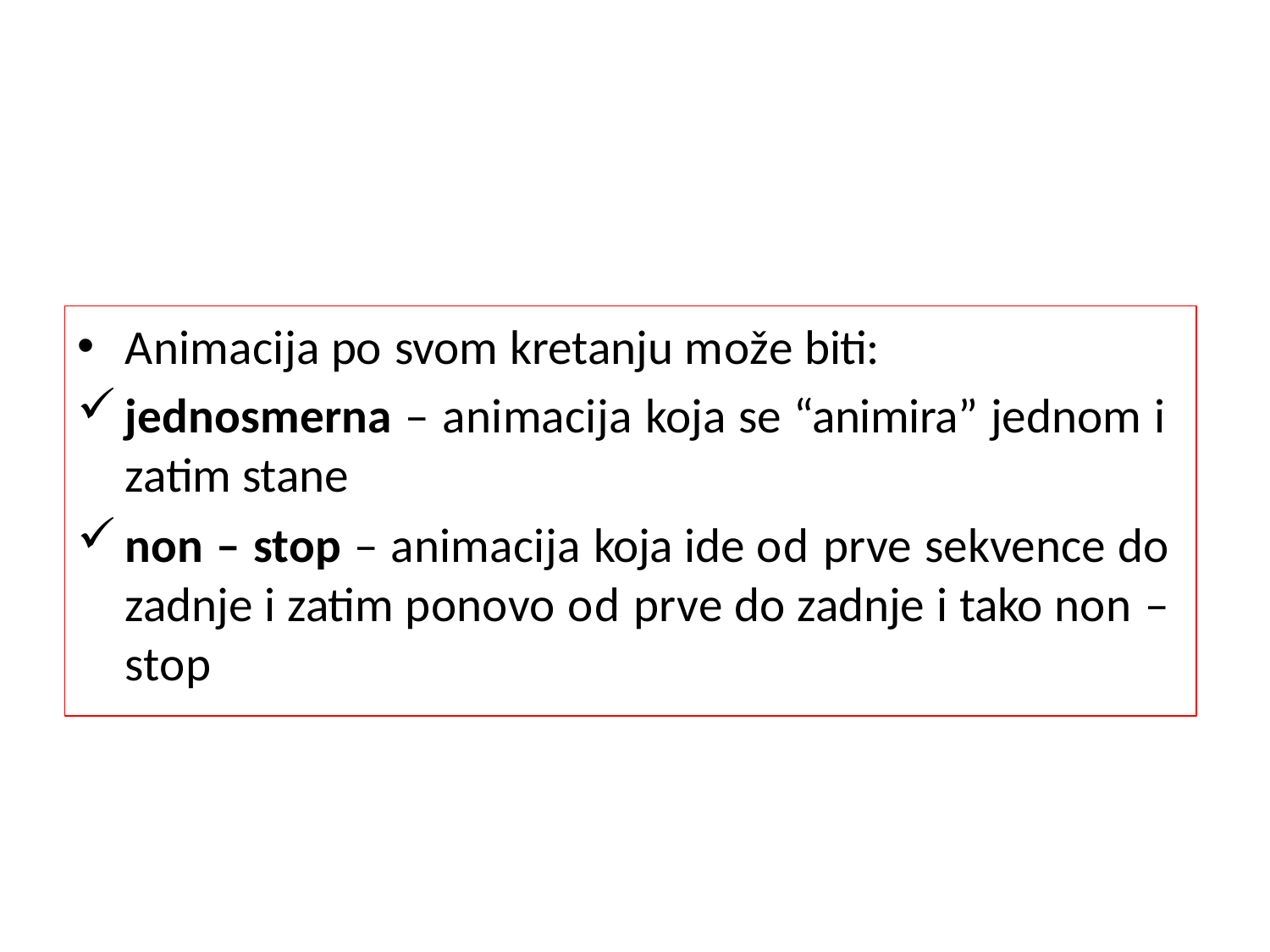

Animacija po svom kretanju može biti:
jednosmerna – animacija koja se “animira” jednom i  zatim stane
non – stop – animacija koja ide od prve sekvence do  zadnje i zatim ponovo od prve do zadnje i tako non –  stop